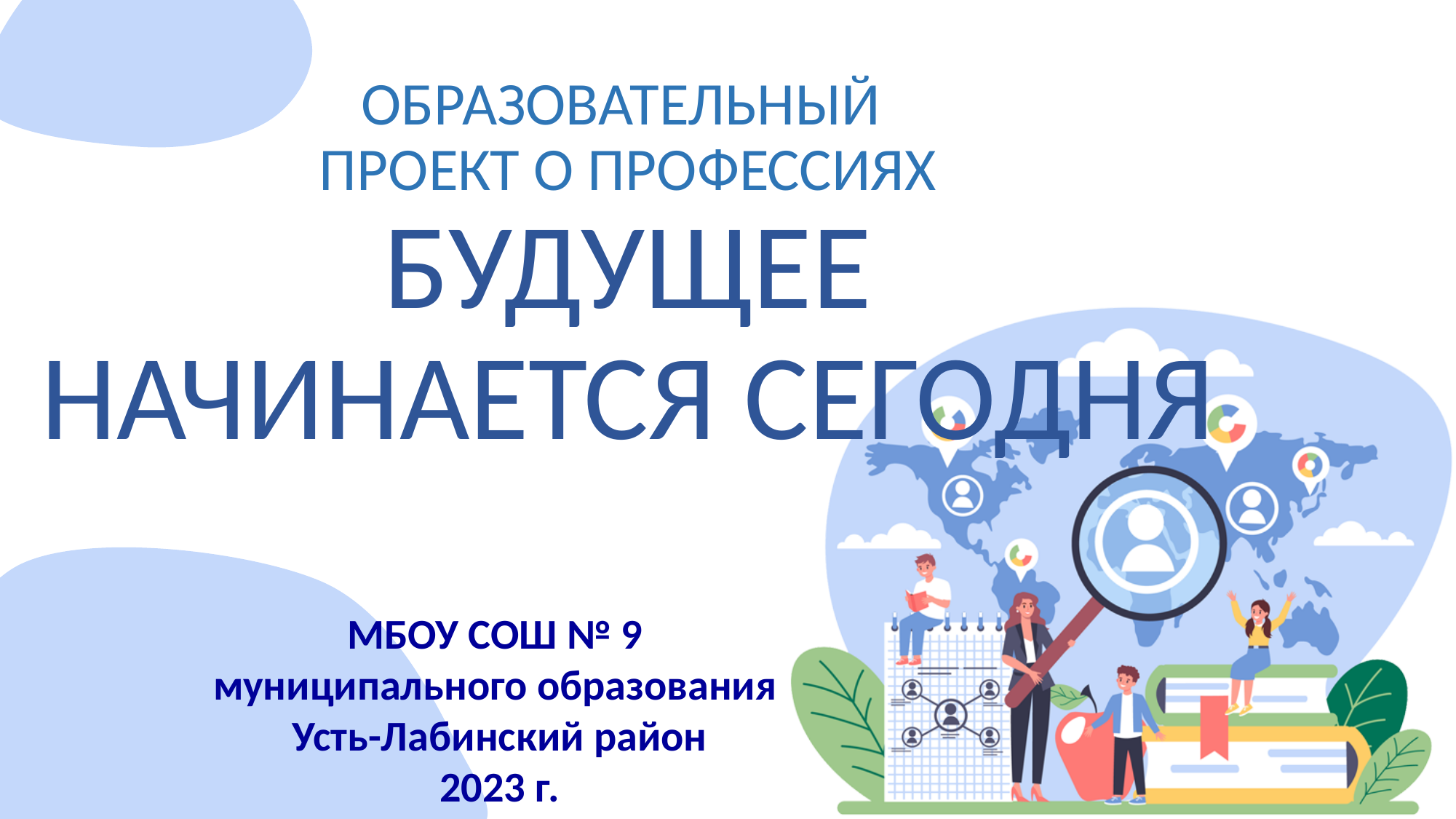

# ОБРАЗОВАТЕЛЬНЫЙ ПРОЕКТ О ПРОФЕССИЯХ БУДУЩЕЕ НАЧИНАЕТСЯ СЕГОДНЯ
МБОУ СОШ № 9
муниципального образования
Усть-Лабинский район
2023 г.